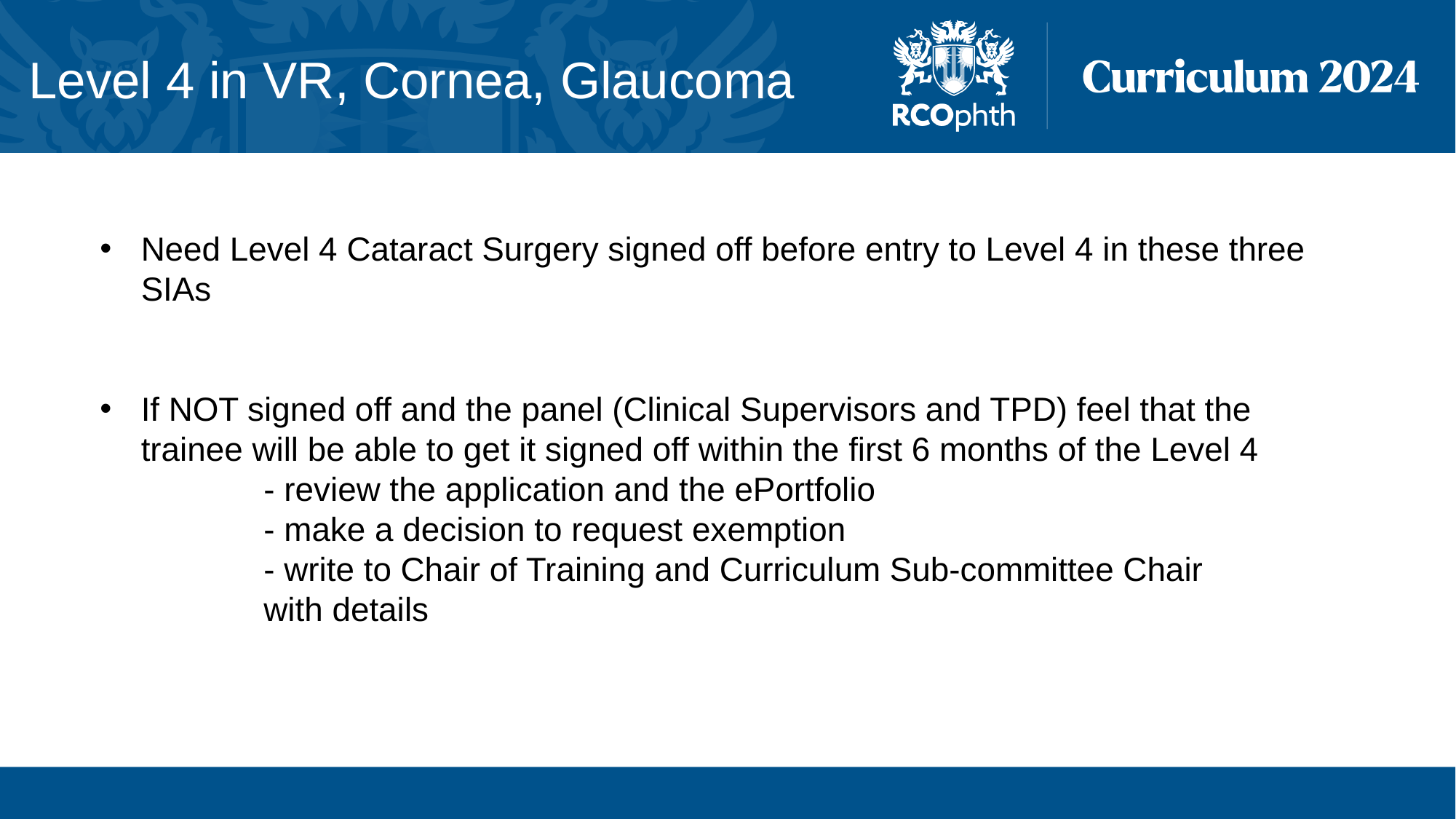

# Level 4 in VR, Cornea, Glaucoma
Need Level 4 Cataract Surgery signed off before entry to Level 4 in these three SIAs

If NOT signed off and the panel (Clinical Supervisors and TPD) feel that the trainee will be able to get it signed off within the first 6 months of the Level 4
	- review the application and the ePortfolio
	- make a decision to request exemption
	- write to Chair of Training and Curriculum Sub-committee Chair 		with details